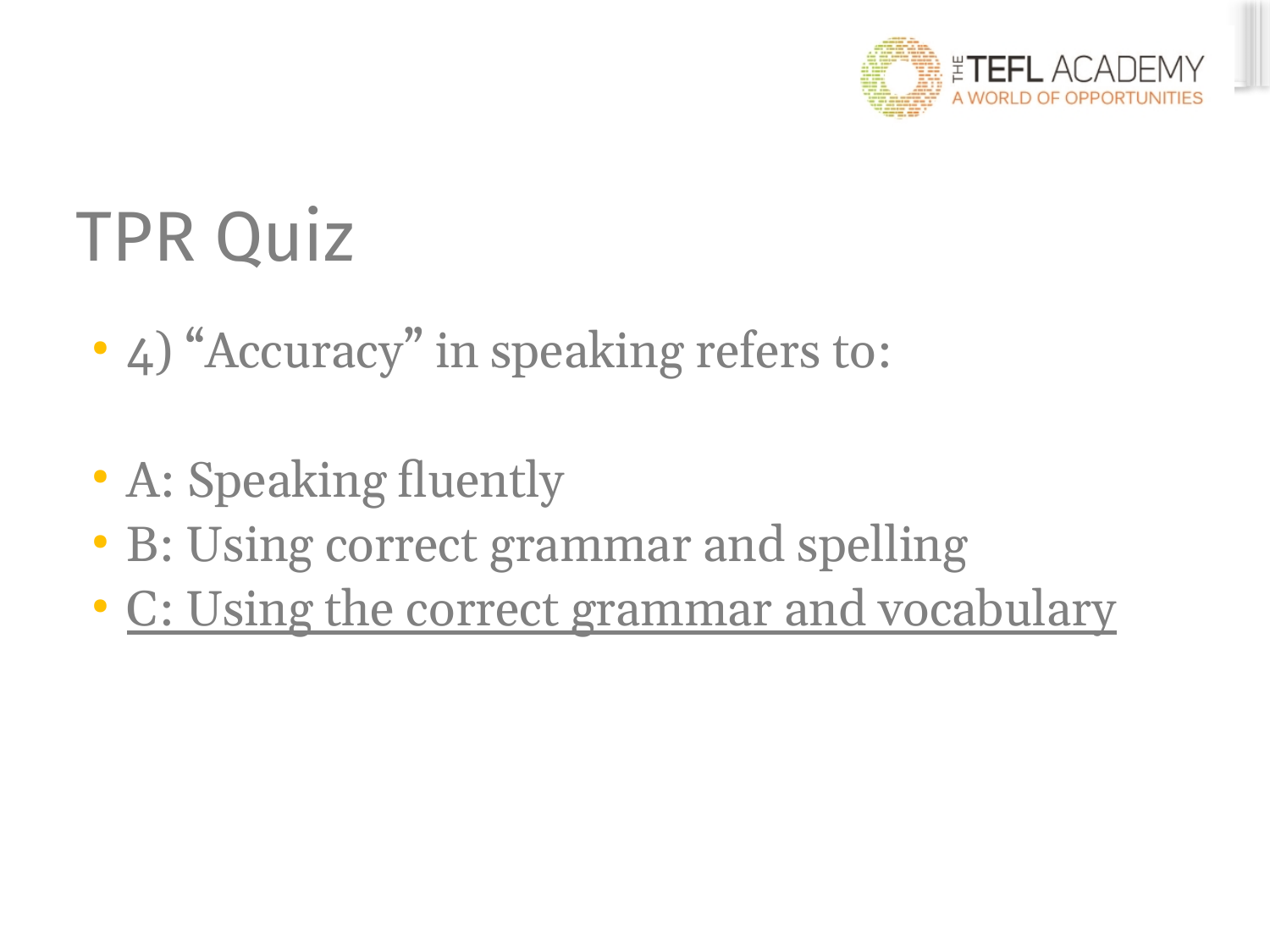

# TPR Quiz
4) “Accuracy” in speaking refers to:

A: Speaking fluently
B: Using correct grammar and spelling
C: Using the correct grammar and vocabulary